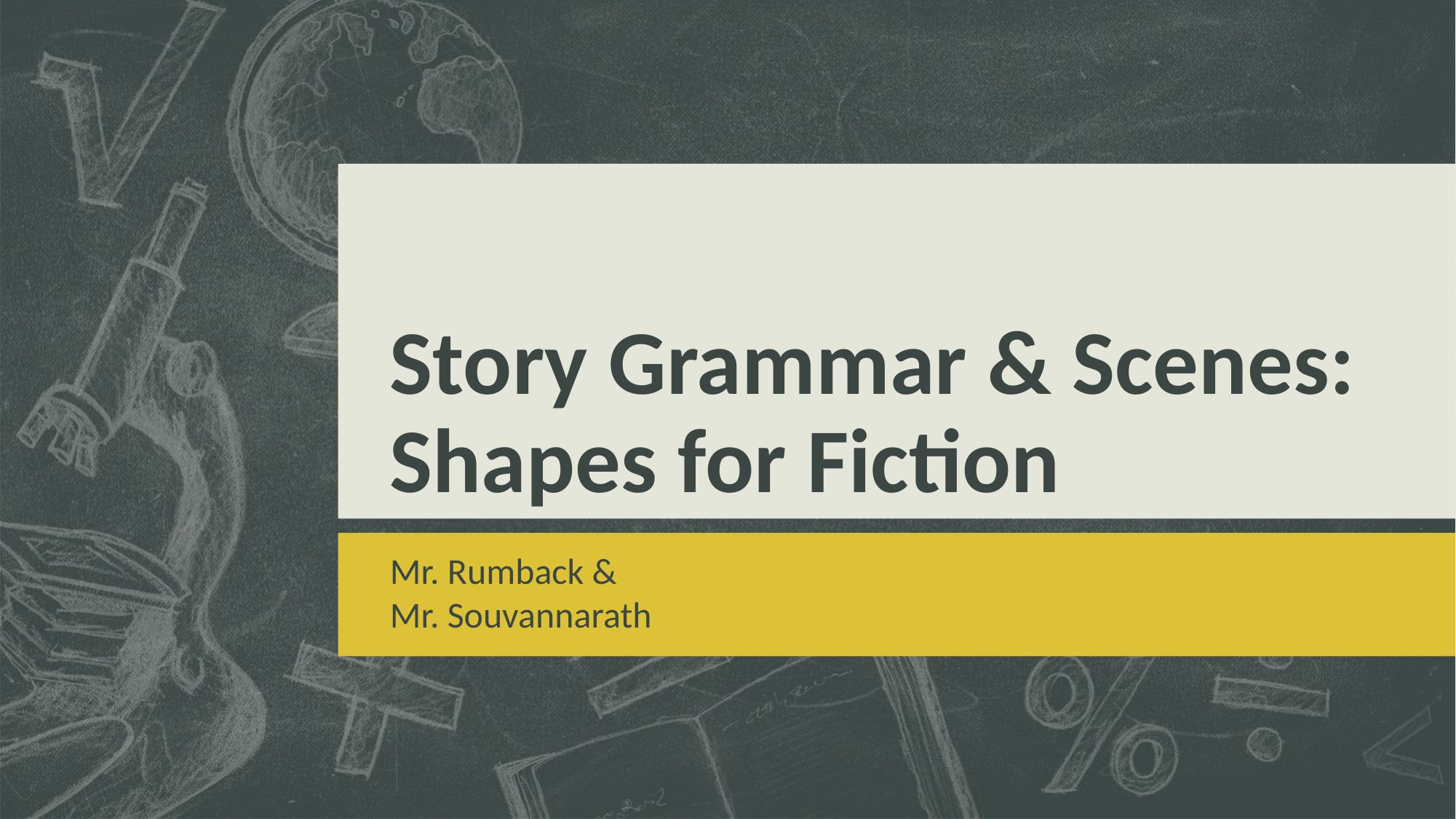

# Story Grammar & Scenes: Shapes for Fiction
Mr. Rumback &
Mr. Souvannarath